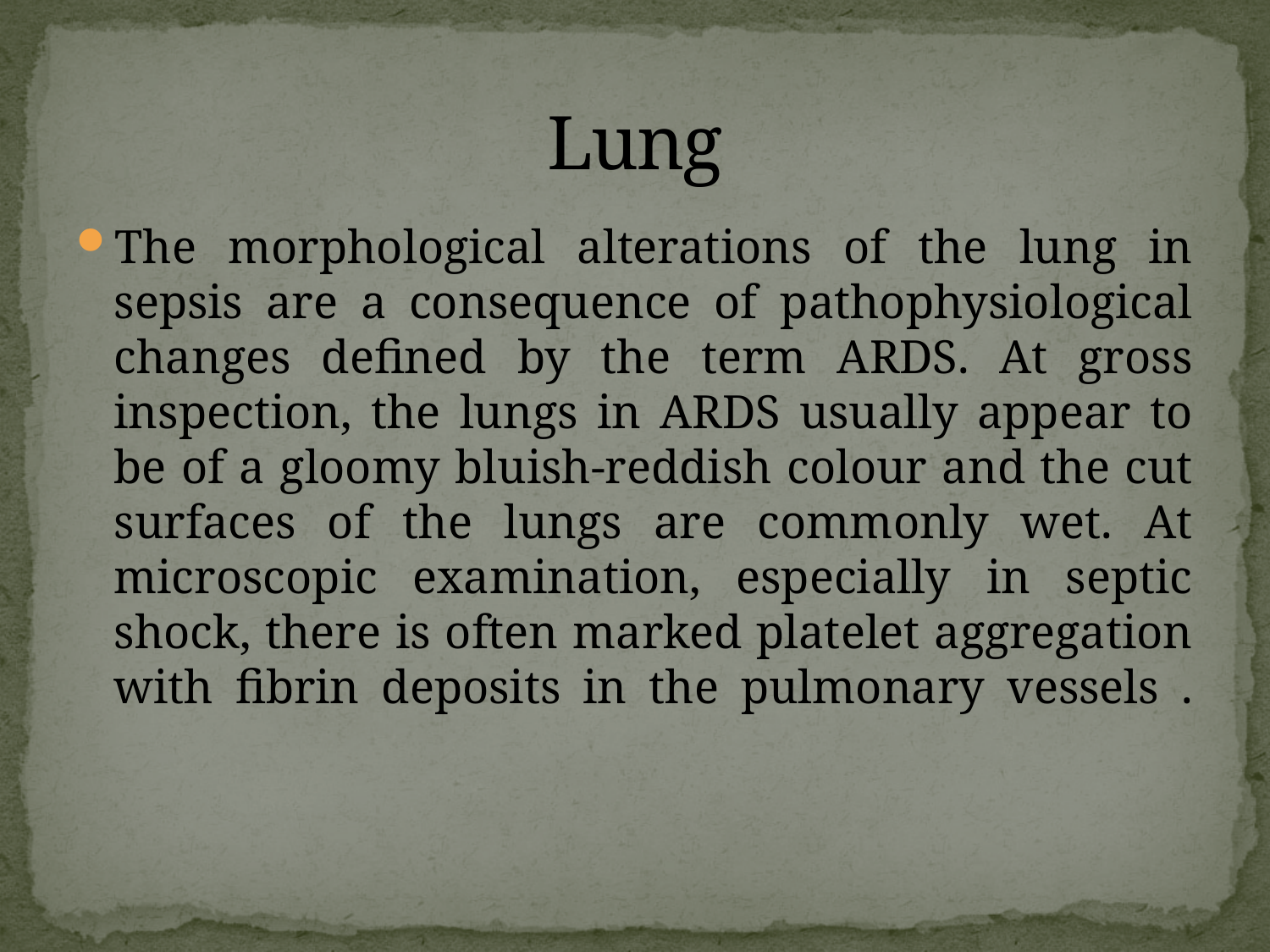

# Lung
The morphological alterations of the lung in sepsis are a consequence of pathophysiological changes defined by the term ARDS. At gross inspection, the lungs in ARDS usually appear to be of a gloomy bluish-reddish colour and the cut surfaces of the lungs are commonly wet. At microscopic examination, especially in septic shock, there is often marked platelet aggregation with fibrin deposits in the pulmonary vessels .